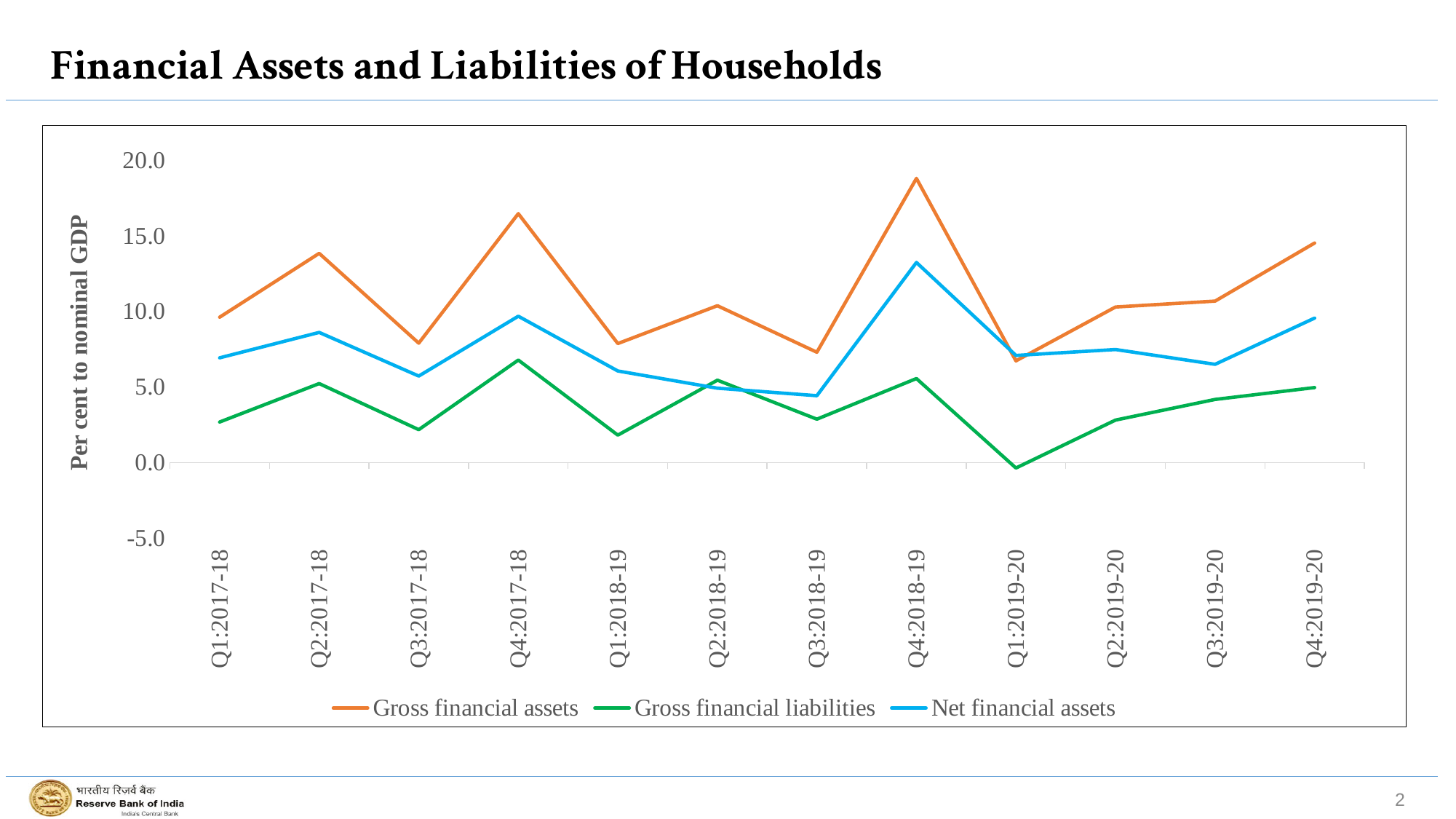

# Financial Assets and Liabilities of Households

### Chart

| Category | Gross financial assets | Gross financial liabilities | Net financial assets |
|---|---|---|---|
| Q1:2017-18 | 9.613535548430612 | 2.68468068294659 | 6.928854865484022 |
| Q2:2017-18 | 13.834670113772898 | 5.225987373325188 | 8.608682740447708 |
| Q3:2017-18 | 7.899289626706277 | 2.1750542078072588 | 5.724235418899018 |
| Q4:2017-18 | 16.461771871240096 | 6.7809139666965805 | 9.680857904543517 |
| Q1:2018-19 | 7.87253496493586 | 1.8142958150194115 | 6.0582391499164485 |
| Q2:2018-19 | 10.373885048446068 | 5.450885096457995 | 4.922999951988069 |
| Q3:2018-19 | 7.29793596096923 | 2.8723743812595313 | 4.4255615797097 |
| Q4:2018-19 | 18.790056941440888 | 5.557321644703031 | 13.232735296737856 |
| Q1:2019-20 | 6.7271837687807805 | -0.3586610055025995 | 7.085844774283383 |
| Q2:2019-20 | 10.287701854829505 | 2.811834718789772 | 7.475867136039732 |
| Q3:2019-20 | 10.6773387039033 | 4.177714452250751 | 6.499624251652548 |
| Q4:2019-20 | 14.517249067813461 | 4.960697703647471 | 9.556551364165996 |
2